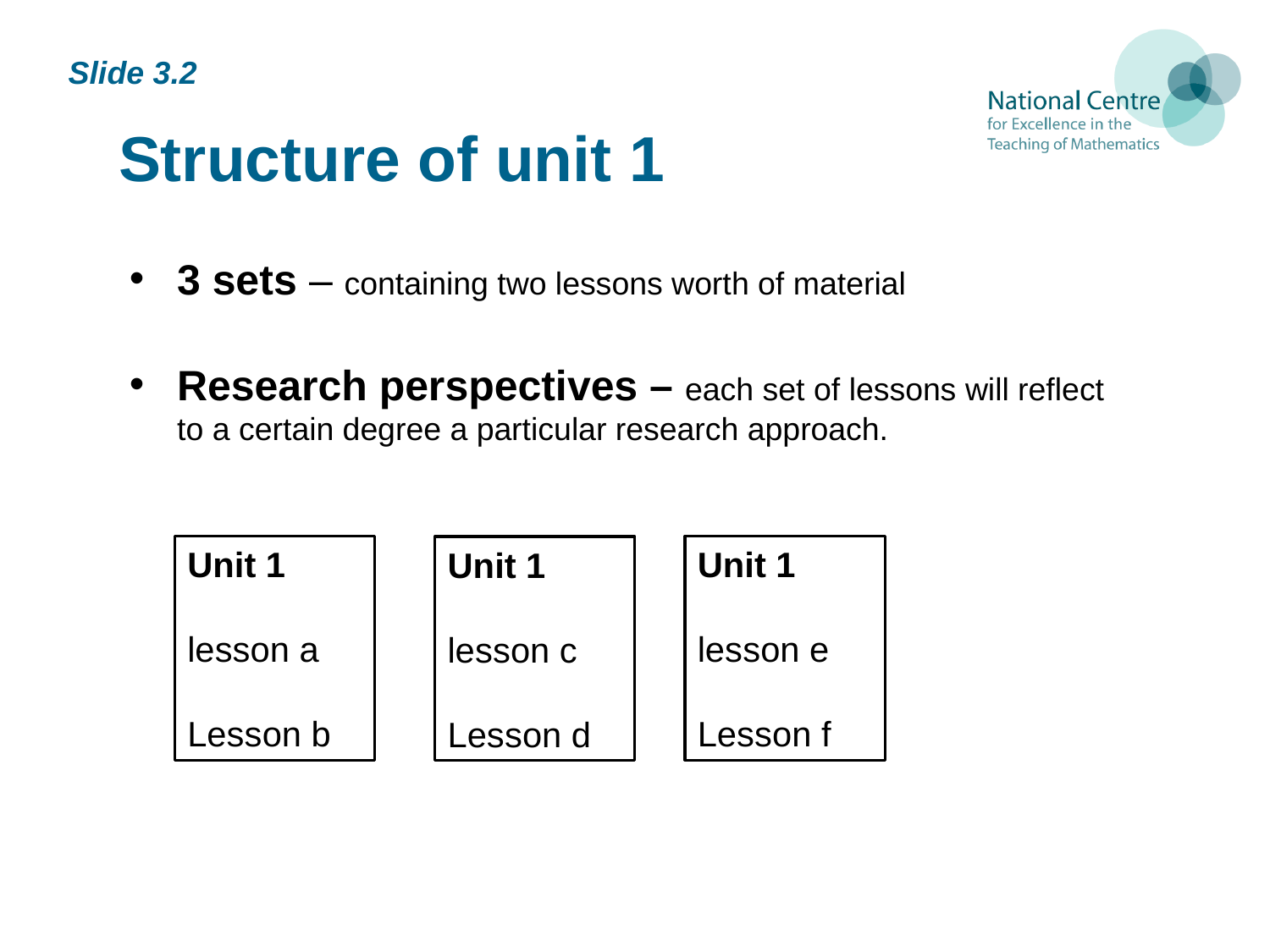

# Structure of unit 1
Slide 3.2
3 sets – containing two lessons worth of material

Research perspectives – each set of lessons will reflect to a certain degree a particular research approach.
Unit 1

lesson a

Lesson b
Unit 1

lesson e

Lesson f
Unit 1

lesson c

Lesson d